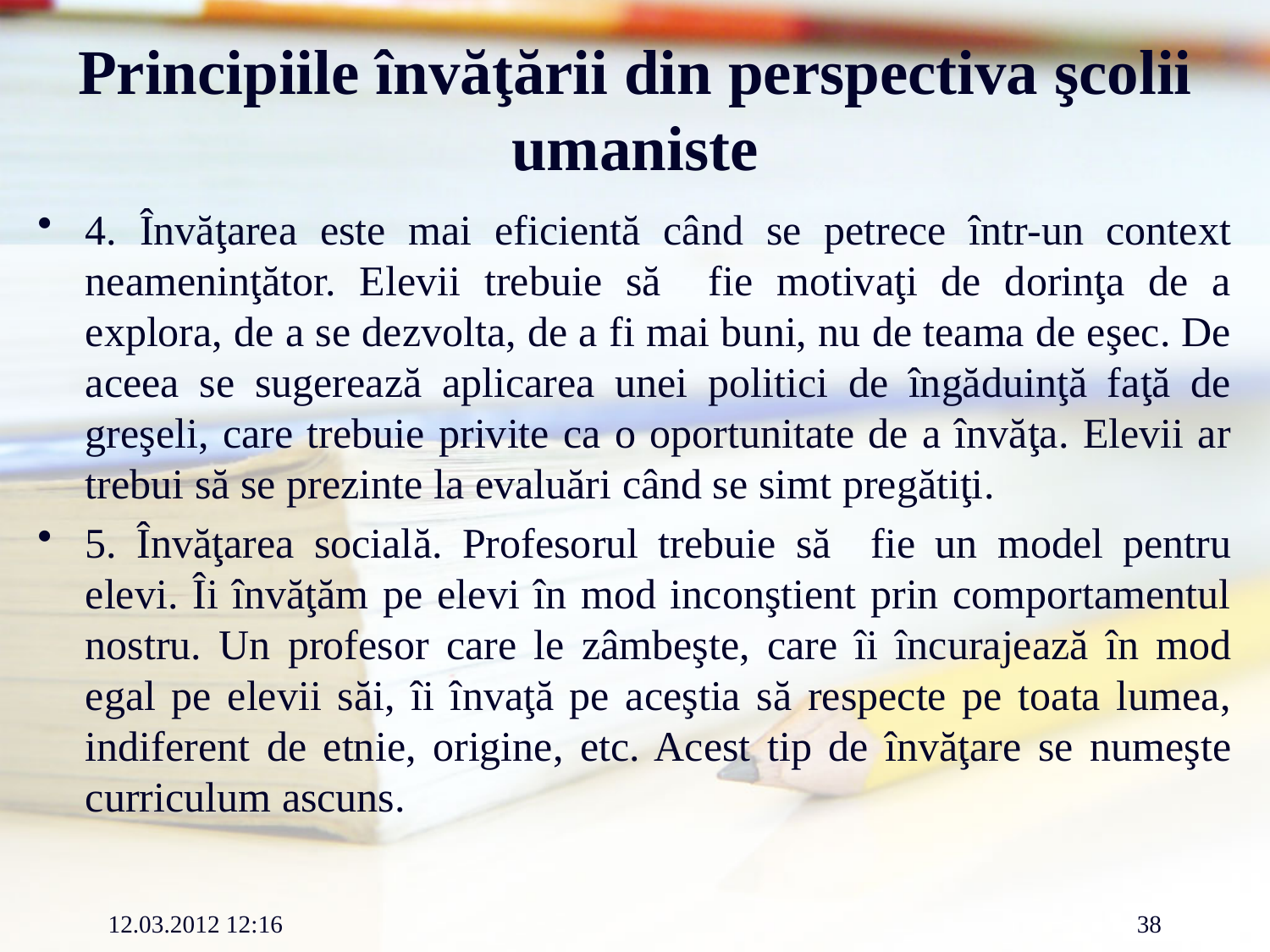

# Principiile învăţării din perspectiva şcolii umaniste
4. Învăţarea este mai eficientă când se petrece într-un context neameninţător. Elevii trebuie să  fie motivaţi de dorinţa de a explora, de a se dezvolta, de a fi mai buni, nu de teama de eşec. De aceea se sugerează aplicarea unei politici de îngăduinţă faţă de greşeli, care trebuie privite ca o oportunitate de a învăţa. Elevii ar trebui să se prezinte la evaluări când se simt pregătiţi.
5. Învăţarea socială. Profesorul trebuie să  fie un model pentru elevi. Îi învăţăm pe elevi în mod inconştient prin comportamentul nostru. Un profesor care le zâmbeşte, care îi încurajează în mod egal pe elevii săi, îi învaţă pe aceştia să respecte pe toata lumea, indiferent de etnie, origine, etc. Acest tip de învăţare se numeşte curriculum ascuns.
12.03.2012 12:16
38